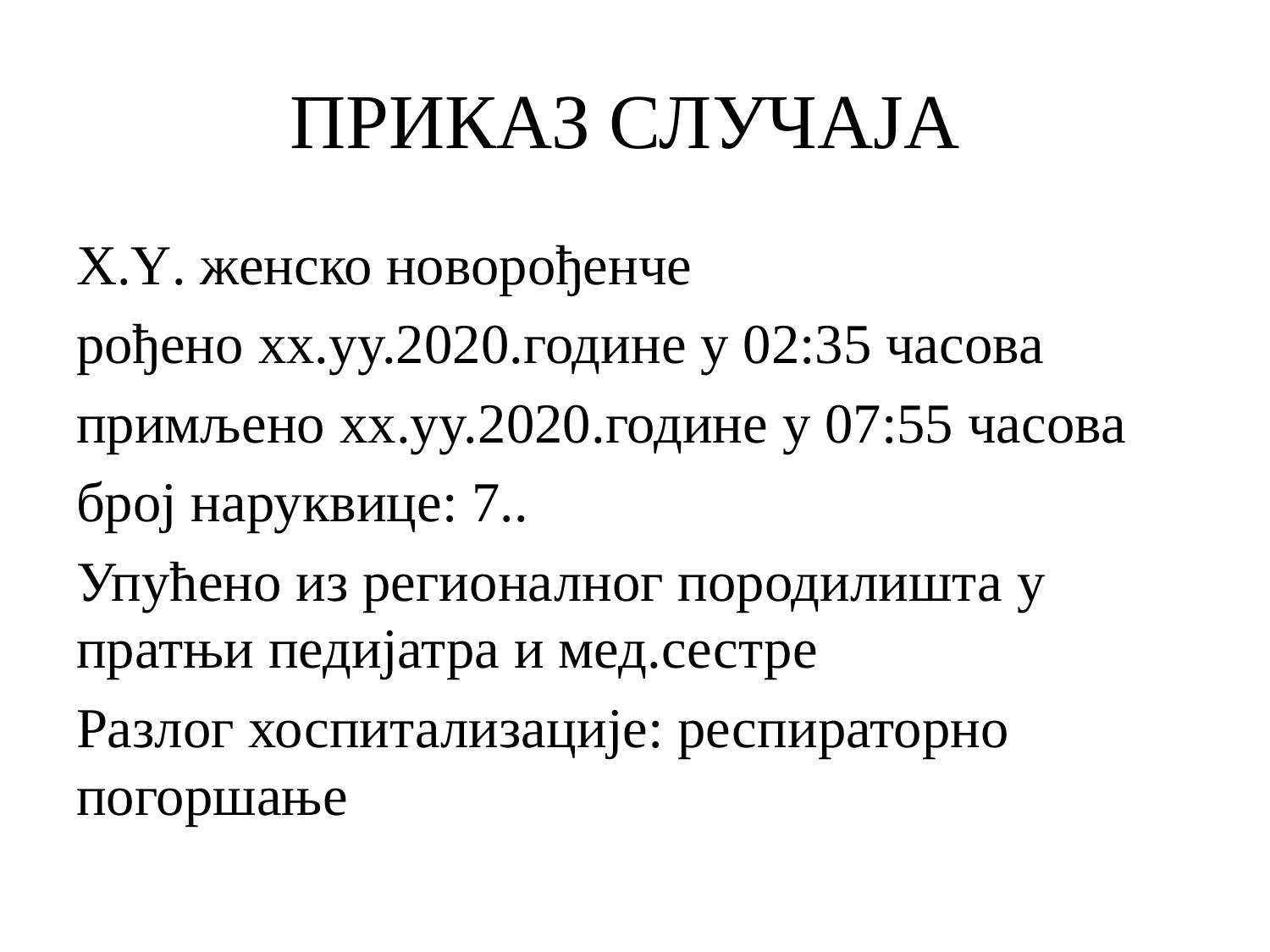

# ПРИКАЗ СЛУЧАЈА
X.Y. женско новорођенче
рођено xx.yy.2020.године у 02:35 часова
примљено xx.yy.2020.године у 07:55 часова
број наруквице: 7..
Упућено из регионалног породилишта у пратњи педијатра и мед.сестре
Разлог хоспитализације: респираторно погоршање